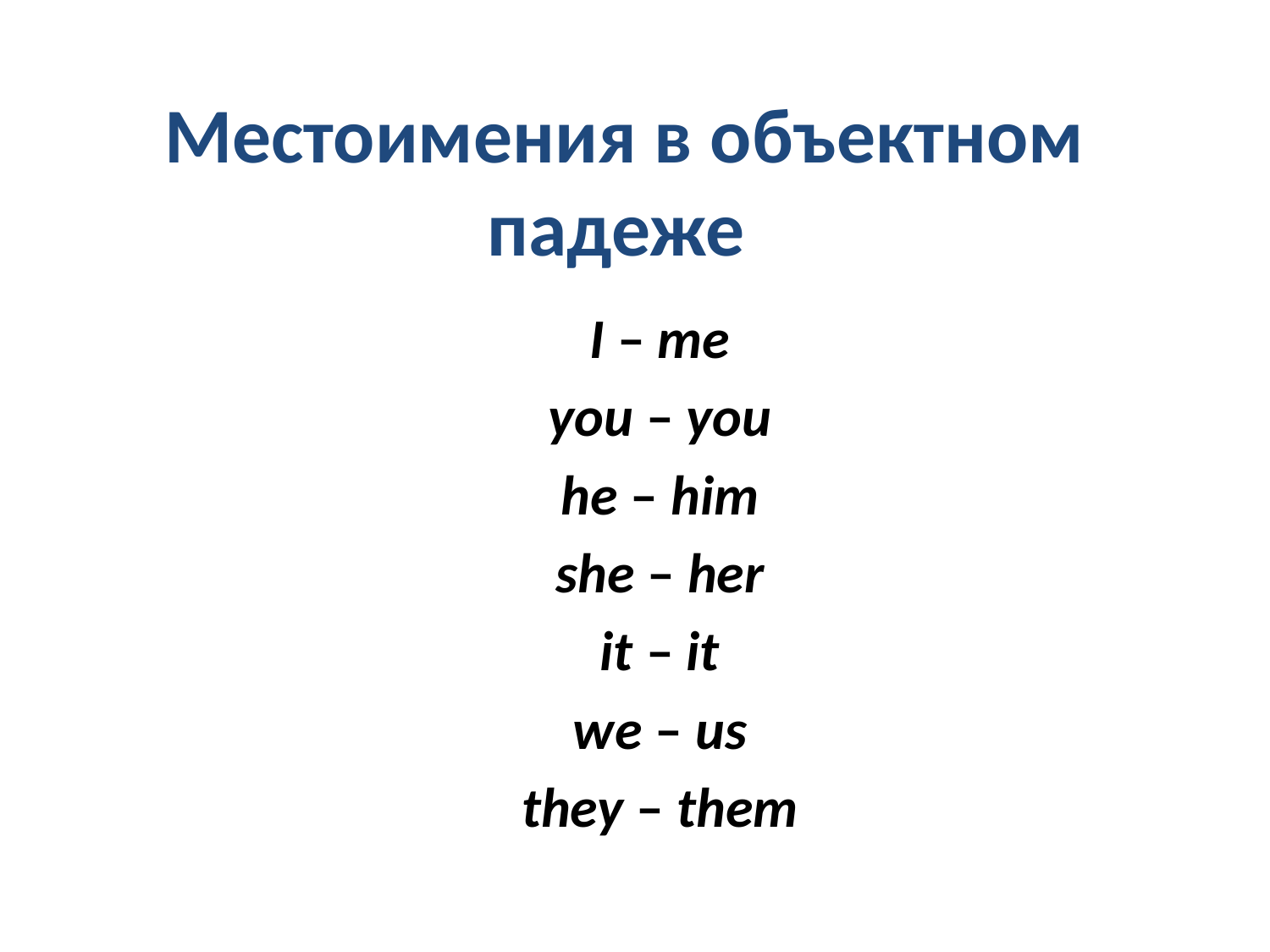

# Местоимения в объектном падеже
I – me
you – you
he – him
she – her
it – it
we – us
they – them